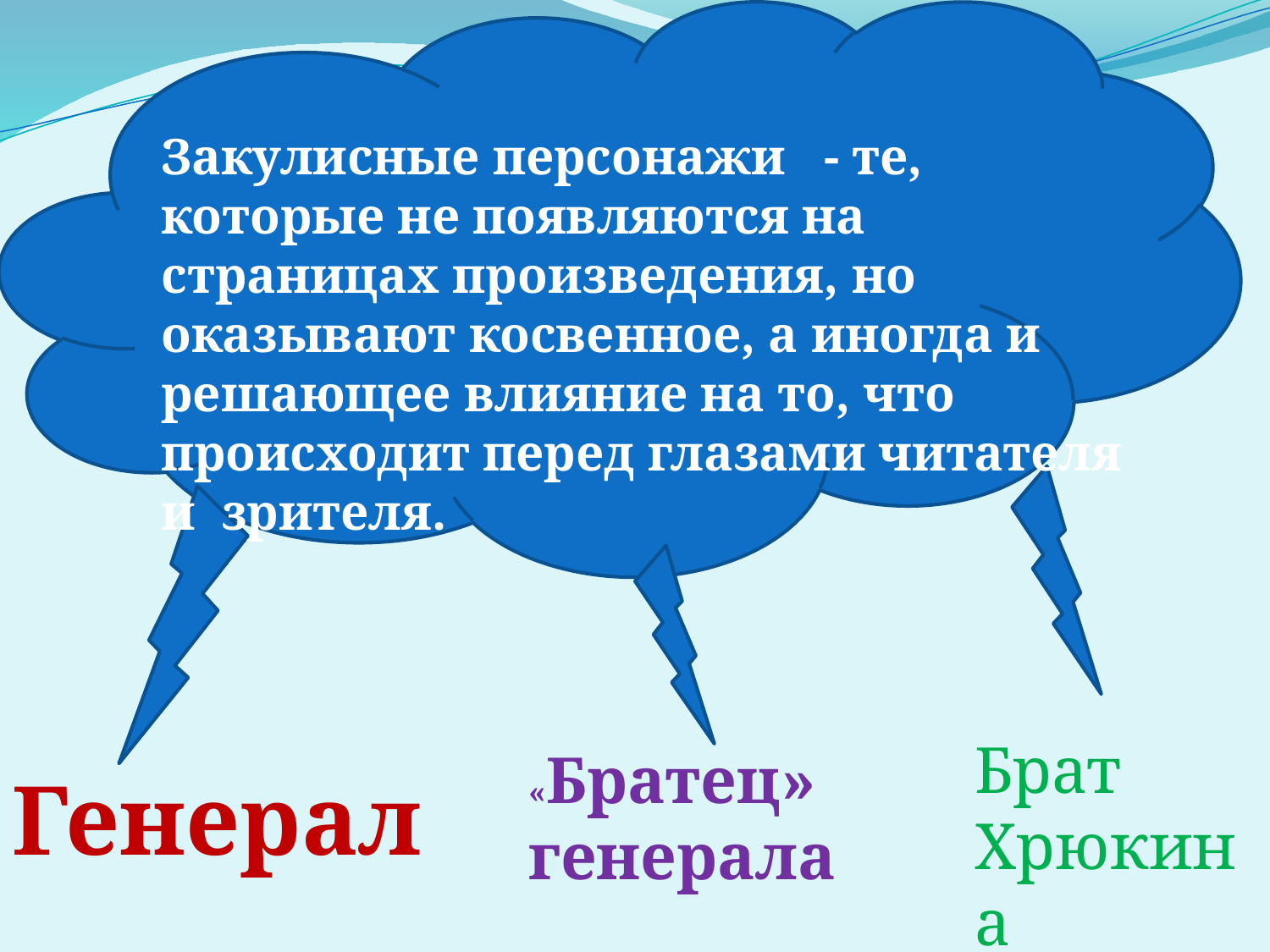

Закулисные персонажи   - те, которые не появляются на страницах произведения, но оказывают косвенное, а иногда и решающее влияние на то, что происходит перед глазами читателя и  зрителя.

Брат Хрюкина
«Братец» генерала
Генерал